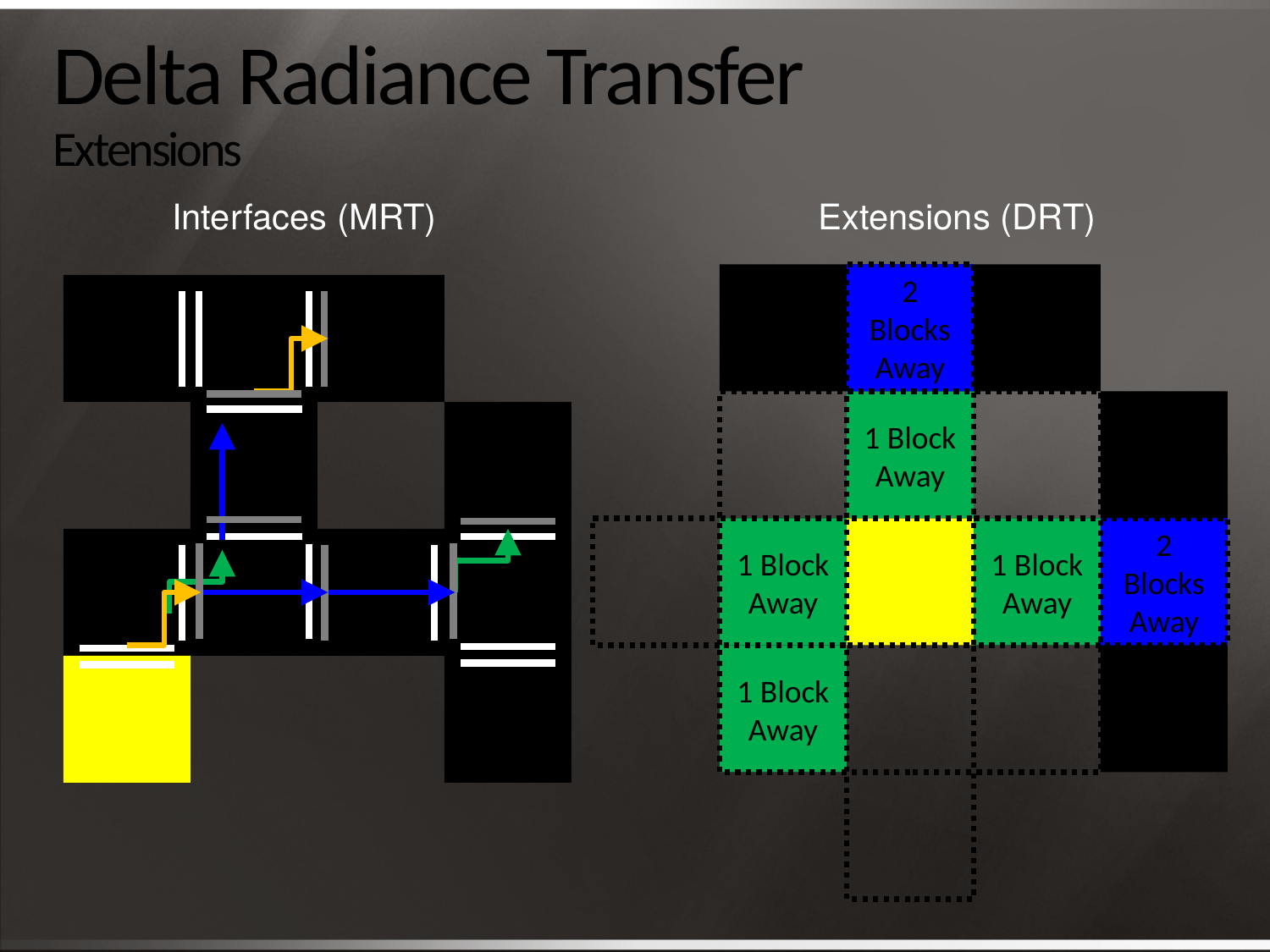

# Delta Radiance Transfer Extensions
Interfaces (MRT)

Extensions (DRT)

2 Blocks Away
2 Blocks
Away
1 Block Away
1 Block
Away
1 Block
Away
1 Block Away